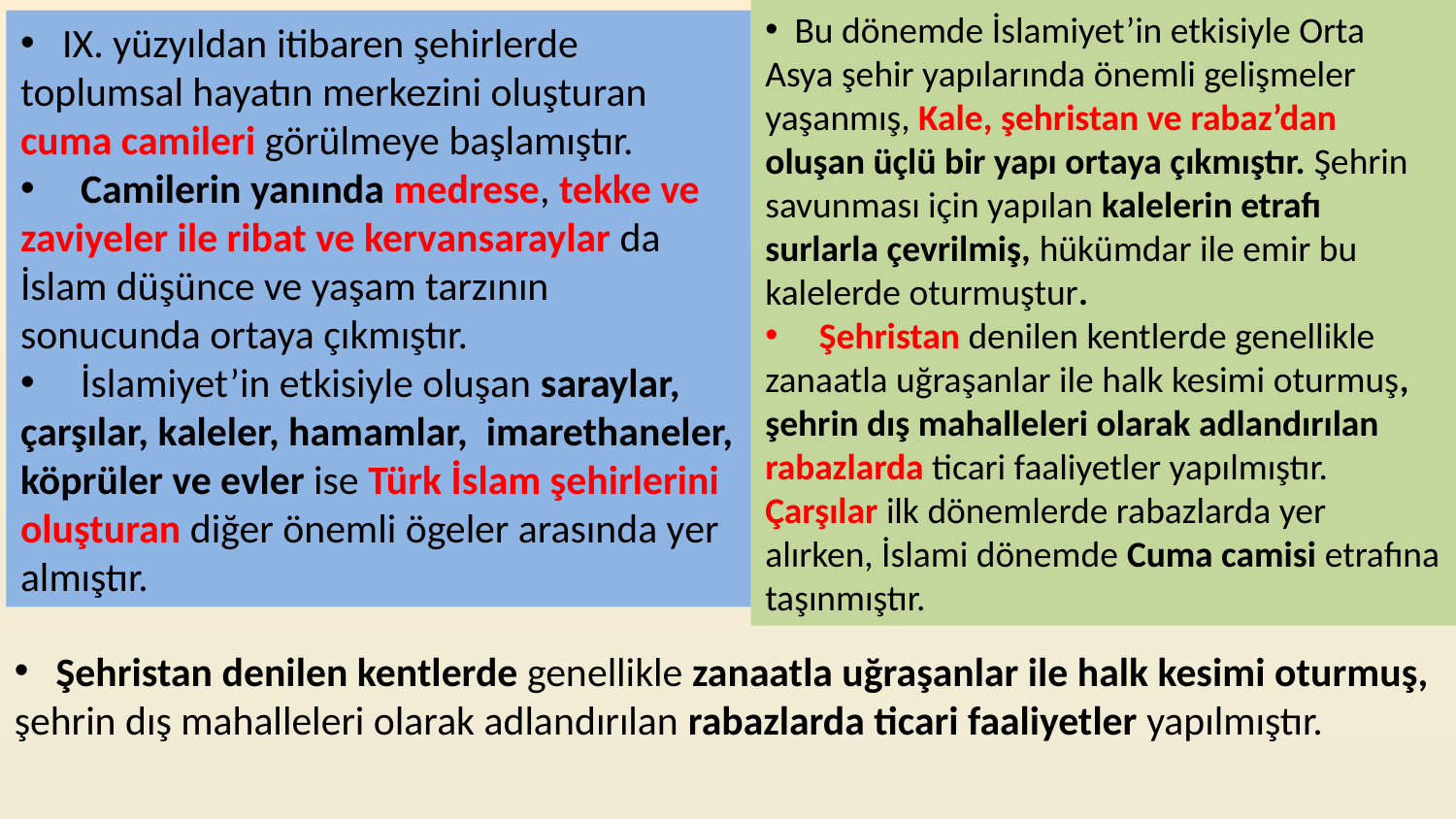

Bu dönemde İslamiyet’in etkisiyle Orta Asya şehir yapılarında önemli gelişmeler yaşanmış, Kale, şehristan ve rabaz’dan oluşan üçlü bir yapı ortaya çıkmıştır. Şehrin savunması için yapılan kalelerin etrafı surlarla çevrilmiş, hükümdar ile emir bu kalelerde oturmuştur.
     Şehristan denilen kentlerde genellikle zanaatla uğraşanlar ile halk kesimi oturmuş, şehrin dış mahalleleri olarak adlandırılan rabazlarda ticari faaliyetler yapılmıştır. Çarşılar ilk dönemlerde rabazlarda yer alırken, İslami dönemde Cuma camisi etrafına taşınmıştır.
   IX. yüzyıldan itibaren şehirlerde toplumsal hayatın merkezini oluşturan cuma camileri görülmeye başlamıştır.
     Camilerin yanında medrese, tekke ve zaviyeler ile ribat ve kervansaraylar da İslam düşünce ve yaşam tarzının sonucunda ortaya çıkmıştır.
     İslamiyet’in etkisiyle oluşan saraylar, çarşılar, kaleler, hamamlar,  imarethaneler, köprüler ve evler ise Türk İslam şehirlerini oluşturan diğer önemli ögeler arasında yer almıştır.
   Şehristan denilen kentlerde genellikle zanaatla uğraşanlar ile halk kesimi oturmuş, şehrin dış mahalleleri olarak adlandırılan rabazlarda ticari faaliyetler yapılmıştır.